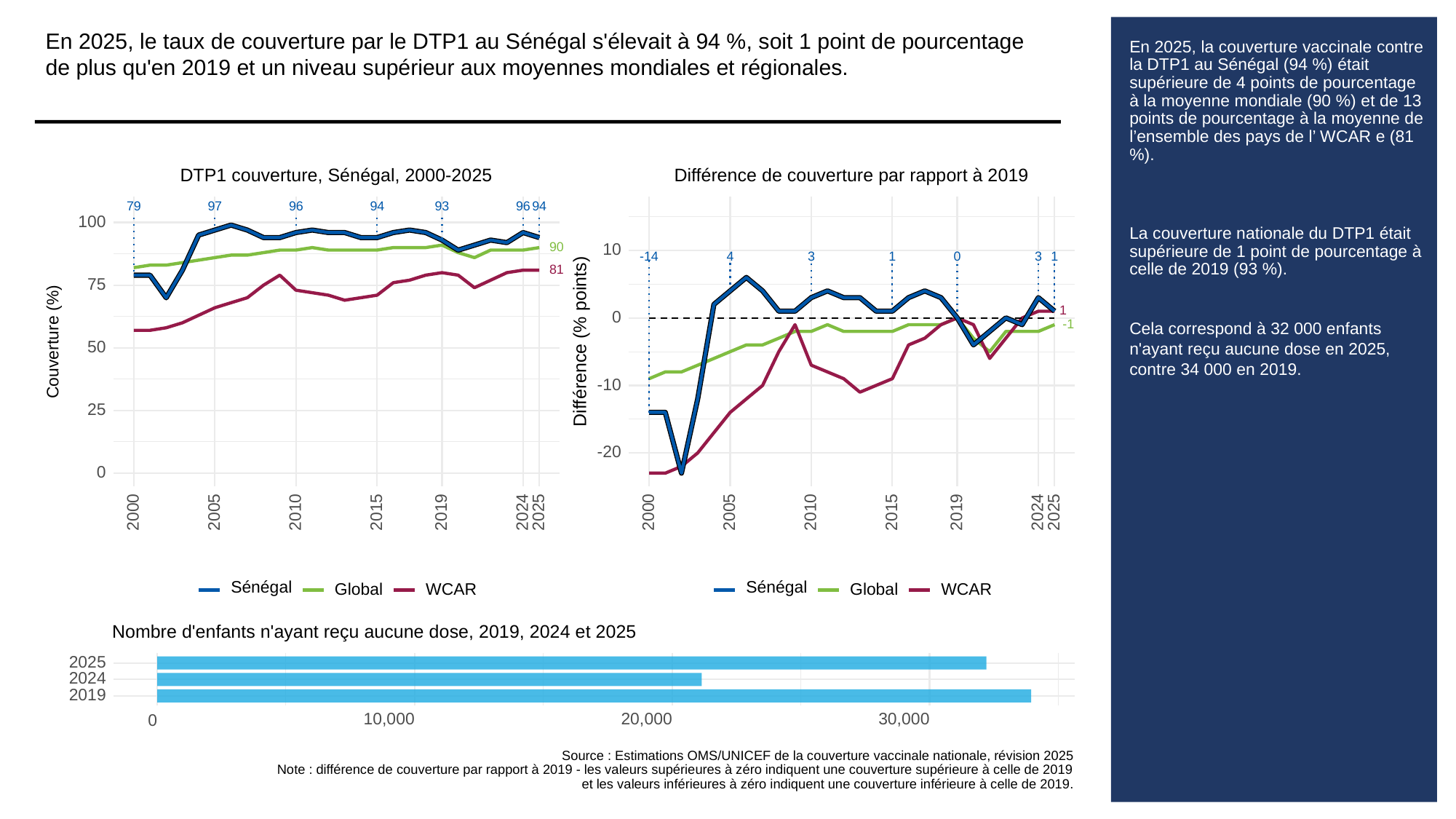

En 2025, le taux de couverture par le DTP1 au Sénégal s'élevait à 94 %, soit 1 point de pourcentage de plus qu'en 2019 et un niveau supérieur aux moyennes mondiales et régionales.
# En 2025, la couverture vaccinale contre la DTP1 au Sénégal (94 %) était supérieure de 4 points de pourcentage à la moyenne mondiale (90 %) et de 13 points de pourcentage à la moyenne de l’ensemble des pays de l’ WCAR e (81 %).

La couverture nationale du DTP1 était supérieure de 1 point de pourcentage à celle de 2019 (93 %).

Cela correspond à 32 000 enfants n'ayant reçu aucune dose en 2025, contre 34 000 en 2019.

DTP1 couverture, Sénégal, 2000-2025
Différence de couverture par rapport à 2019

93
79
97
96
94
96
94
100

90
10

3
3
0
-14
1
1
4

81

75

1

0

-1
Différence (% points)
Couverture (%)
50

-10

25

-20

0

2000
2005
2010
2015
2019
2024
2025
2000
2005
2010
2015
2019
2024
2025
Sénégal
Sénégal
Global
WCAR
Global
WCAR

Nombre d'enfants n'ayant reçu aucune dose, 2019, 2024 et 2025

2025

2024

2019

10,000
20,000
30,000
0
Source : Estimations OMS/UNICEF de la couverture vaccinale nationale, révision 2025
Note : différence de couverture par rapport à 2019 - les valeurs supérieures à zéro indiquent une couverture supérieure à celle de 2019
et les valeurs inférieures à zéro indiquent une couverture inférieure à celle de 2019.